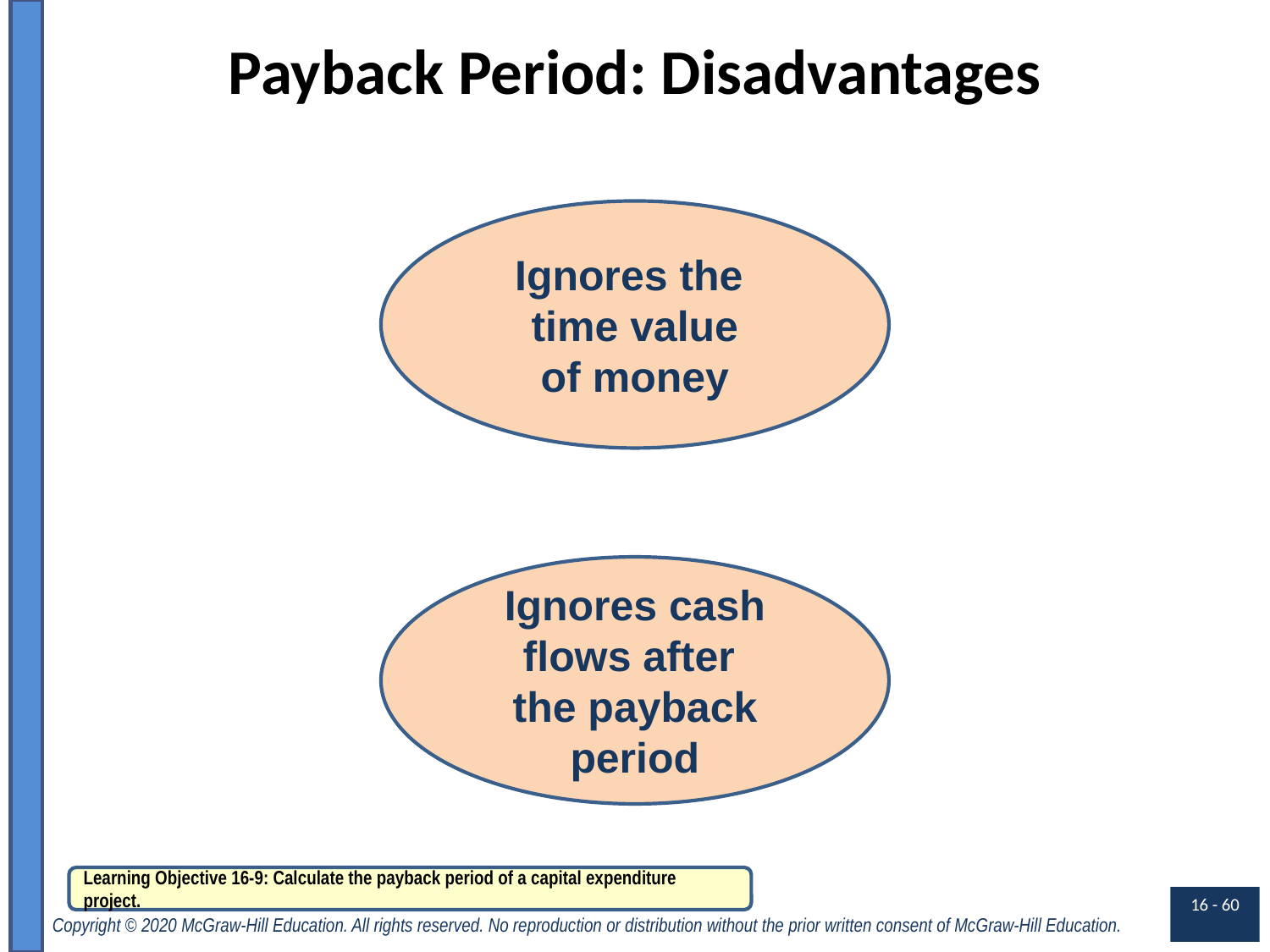

# Payback Period: Disadvantages
Ignores the
time value
of money
Ignores cash
flows after
the payback
period
Learning Objective 16-9: Calculate the payback period of a capital expenditure project.